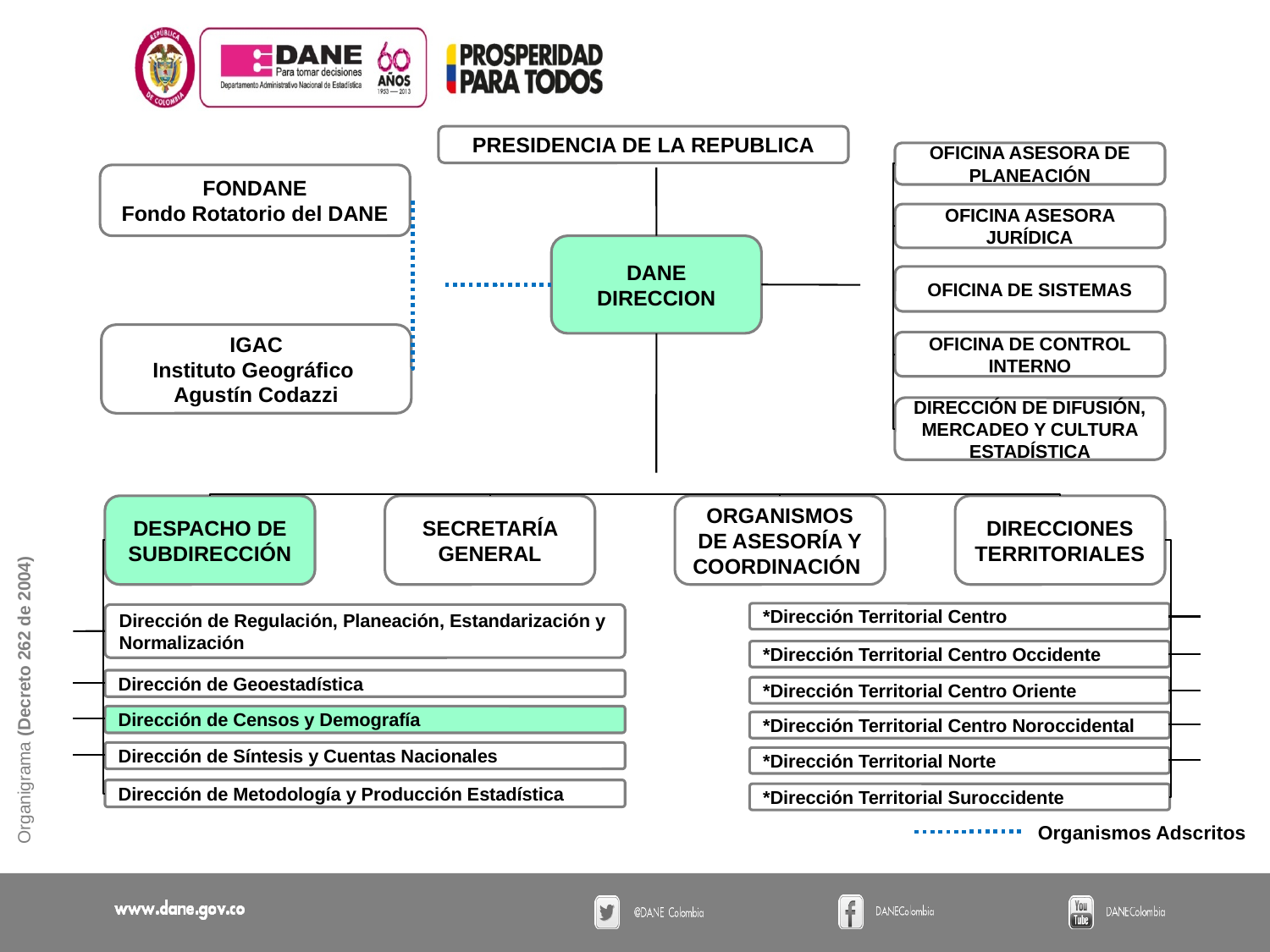

PRESIDENCIA DE LA REPUBLICA
OFICINA ASESORA DE PLANEACIÓN
FONDANE
Fondo Rotatorio del DANE
OFICINA ASESORA JURÍDICA
DANE DIRECCION
OFICINA DE SISTEMAS
IGAC
Instituto Geográfico
Agustín Codazzi
OFICINA DE CONTROL INTERNO
DIRECCIÓN DE DIFUSIÓN, MERCADEO Y CULTURA ESTADÍSTICA
DESPACHO DE SUBDIRECCIÓN
SECRETARÍA GENERAL
ORGANISMOS DE ASESORÍA Y COORDINACIÓN
DIRECCIONES TERRITORIALES
*Dirección Territorial Centro
Dirección de Regulación, Planeación, Estandarización y Normalización
*Dirección Territorial Centro Occidente
Dirección de Geoestadística
*Dirección Territorial Centro Oriente
Dirección de Censos y Demografía
*Dirección Territorial Centro Noroccidental
Dirección de Síntesis y Cuentas Nacionales
*Dirección Territorial Norte
Dirección de Metodología y Producción Estadística
*Dirección Territorial Suroccidente
Organismos Adscritos
Organigrama (Decreto 262 de 2004)